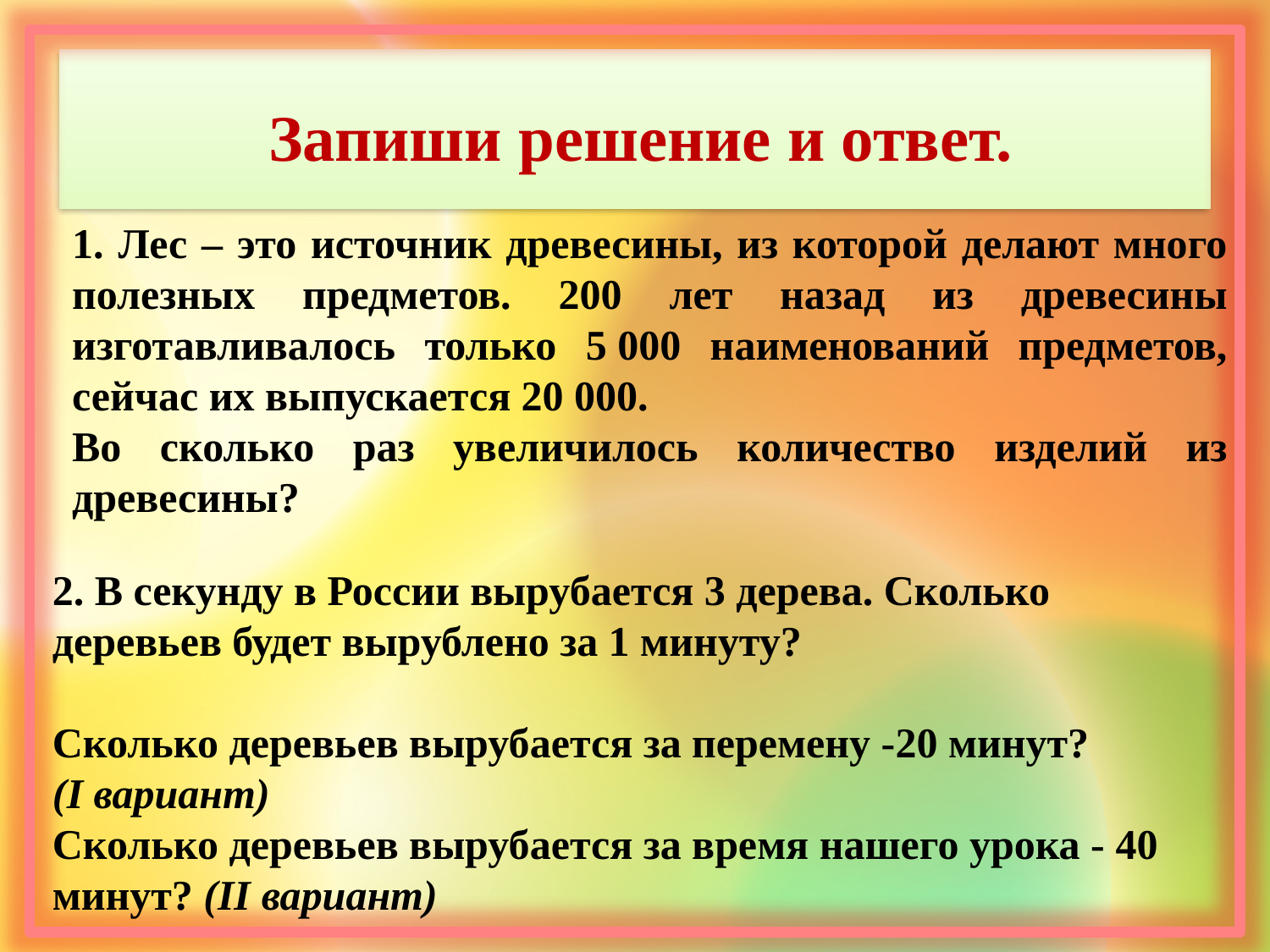

# Запиши решение и ответ.
1. Лес – это источник древесины, из которой делают много полезных предметов. 200 лет назад из древесины изготавливалось только 5 000 наименований предметов, сейчас их выпускается 20 000.
Во сколько раз увеличилось количество изделий из древесины?
2. В секунду в России вырубается 3 дерева. Сколько деревьев будет вырублено за 1 минуту?

Сколько деревьев вырубается за перемену -20 минут?
(I вариант)
Сколько деревьев вырубается за время нашего урока - 40 минут? (II вариант)